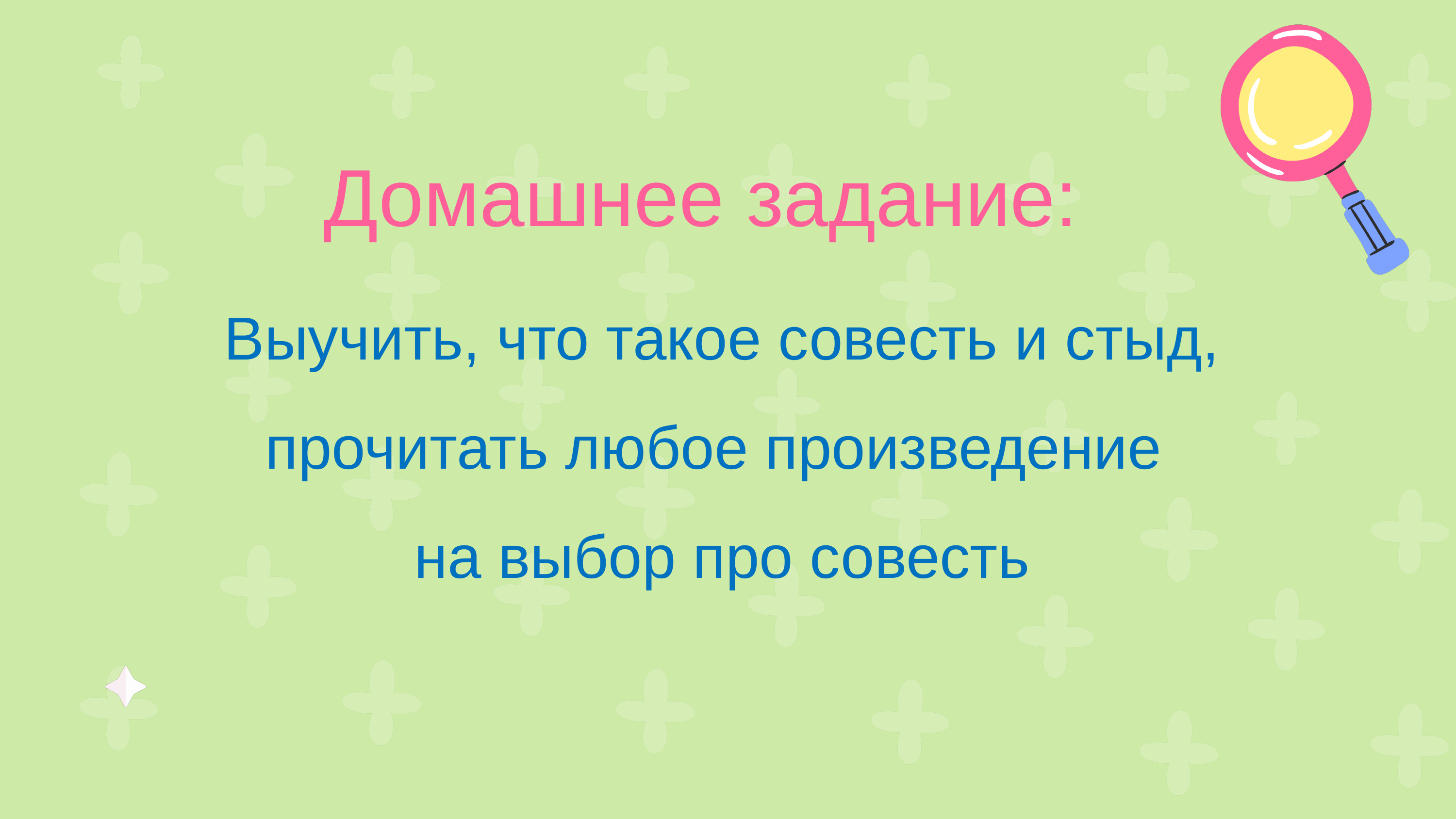

Домашнее задание:
Выучить, что такое совесть и стыд,
прочитать любое произведение
на выбор про совесть